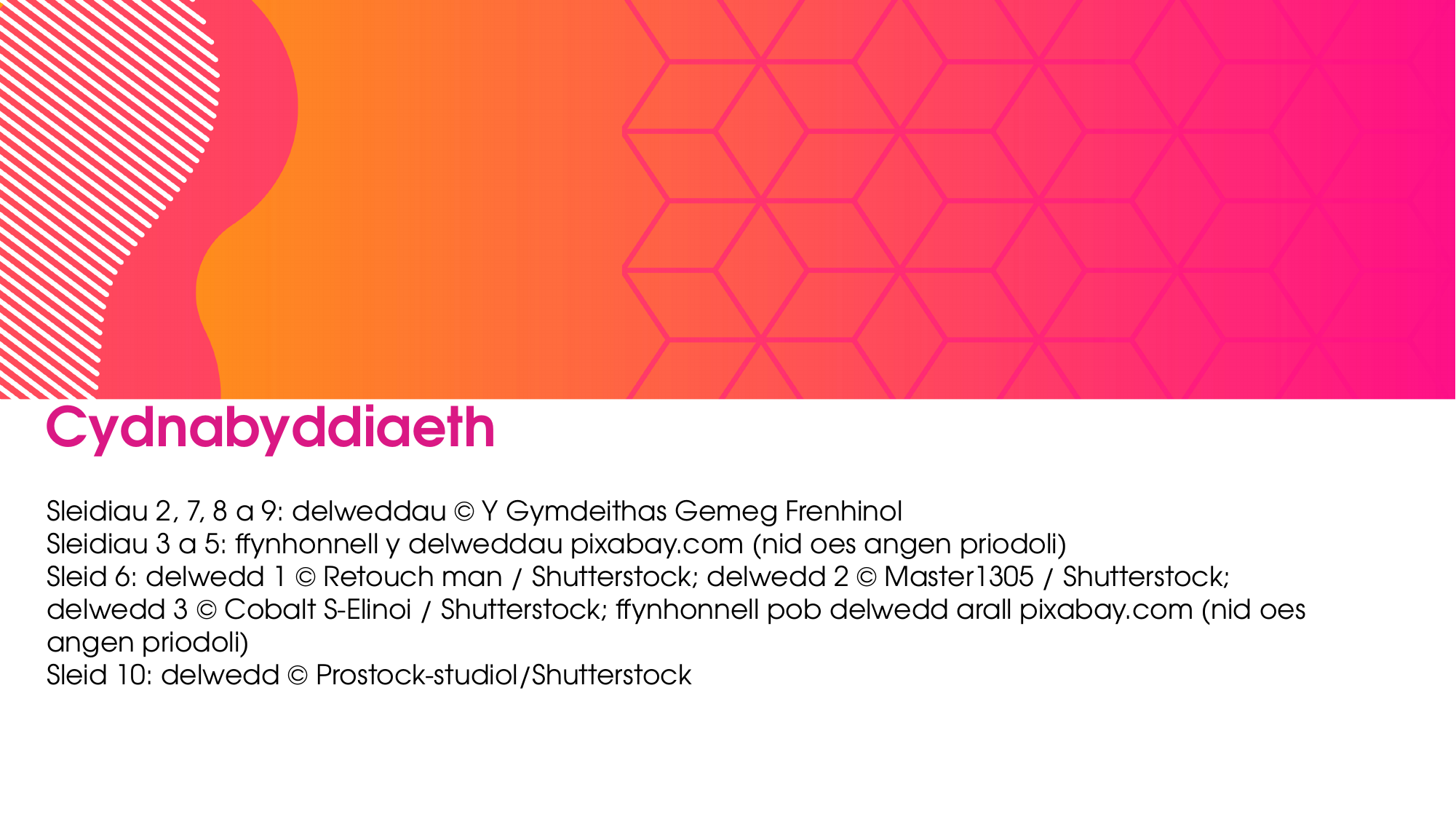

Cydnabyddiaeth

Sleidiau 2, 7, 8 a 9: delweddau © Y Gymdeithas Gemeg Frenhinol
Sleidiau 3 a 5: ffynhonnell y delweddau pixabay.com (nid oes angen priodoli)
Sleid 6: delwedd 1 © Retouch man / Shutterstock; delwedd 2 © Master1305 / Shutterstock; delwedd 3 © Cobalt S-Elinoi / Shutterstock; ffynhonnell pob delwedd arall pixabay.com (nid oes angen priodoli)
Sleid 10: delwedd © Prostock-studiol/Shutterstock